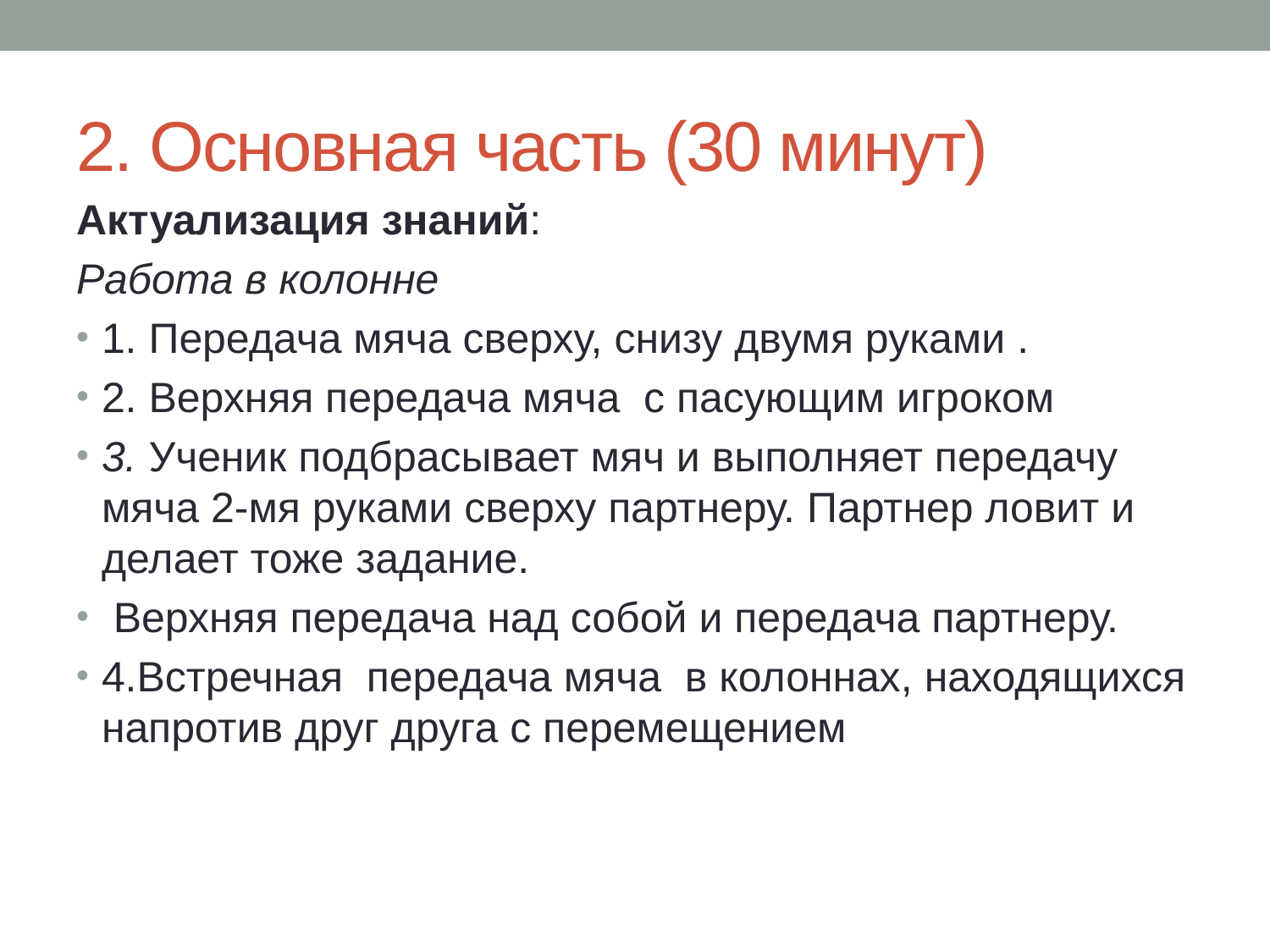

# 2. Основная часть (30 минут)
Актуализация знаний:
Работа в колонне
1. Передача мяча сверху, снизу двумя руками .
2. Верхняя передача мяча  с пасующим игроком
3. Ученик подбрасывает мяч и выполняет передачу мяча 2-мя руками сверху партнеру. Партнер ловит и делает тоже задание.
 Верхняя передача над собой и передача партнеру.
4.Встречная  передача мяча  в колоннах, находящихся напротив друг друга с перемещением